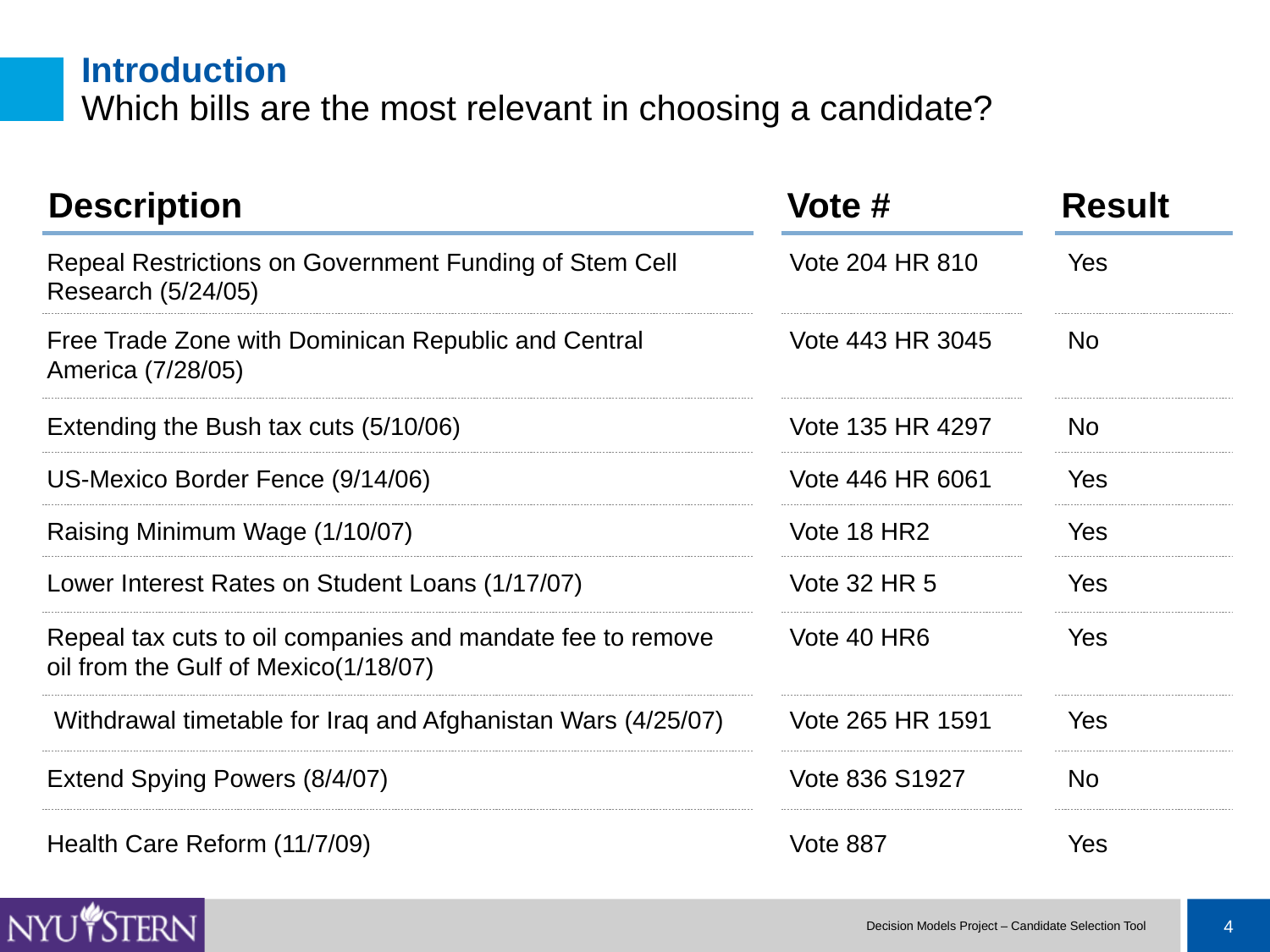

# Introduction Which bills are the most relevant in choosing a candidate?
Description
Vote #
Result
Repeal Restrictions on Government Funding of Stem Cell Research (5/24/05)
Vote 204 HR 810
Yes
Free Trade Zone with Dominican Republic and Central America (7/28/05)
Vote 443 HR 3045
No
Extending the Bush tax cuts (5/10/06)
Vote 135 HR 4297
No
US-Mexico Border Fence (9/14/06)
Vote 446 HR 6061
Yes
Raising Minimum Wage (1/10/07)
Vote 18 HR2
Yes
Lower Interest Rates on Student Loans (1/17/07)
Vote 32 HR 5
Yes
Repeal tax cuts to oil companies and mandate fee to remove oil from the Gulf of Mexico(1/18/07)
Vote 40 HR6
Yes
 Withdrawal timetable for Iraq and Afghanistan Wars (4/25/07)
Vote 265 HR 1591
Yes
Extend Spying Powers (8/4/07)
Vote 836 S1927
No
Health Care Reform (11/7/09)
Vote 887
Yes